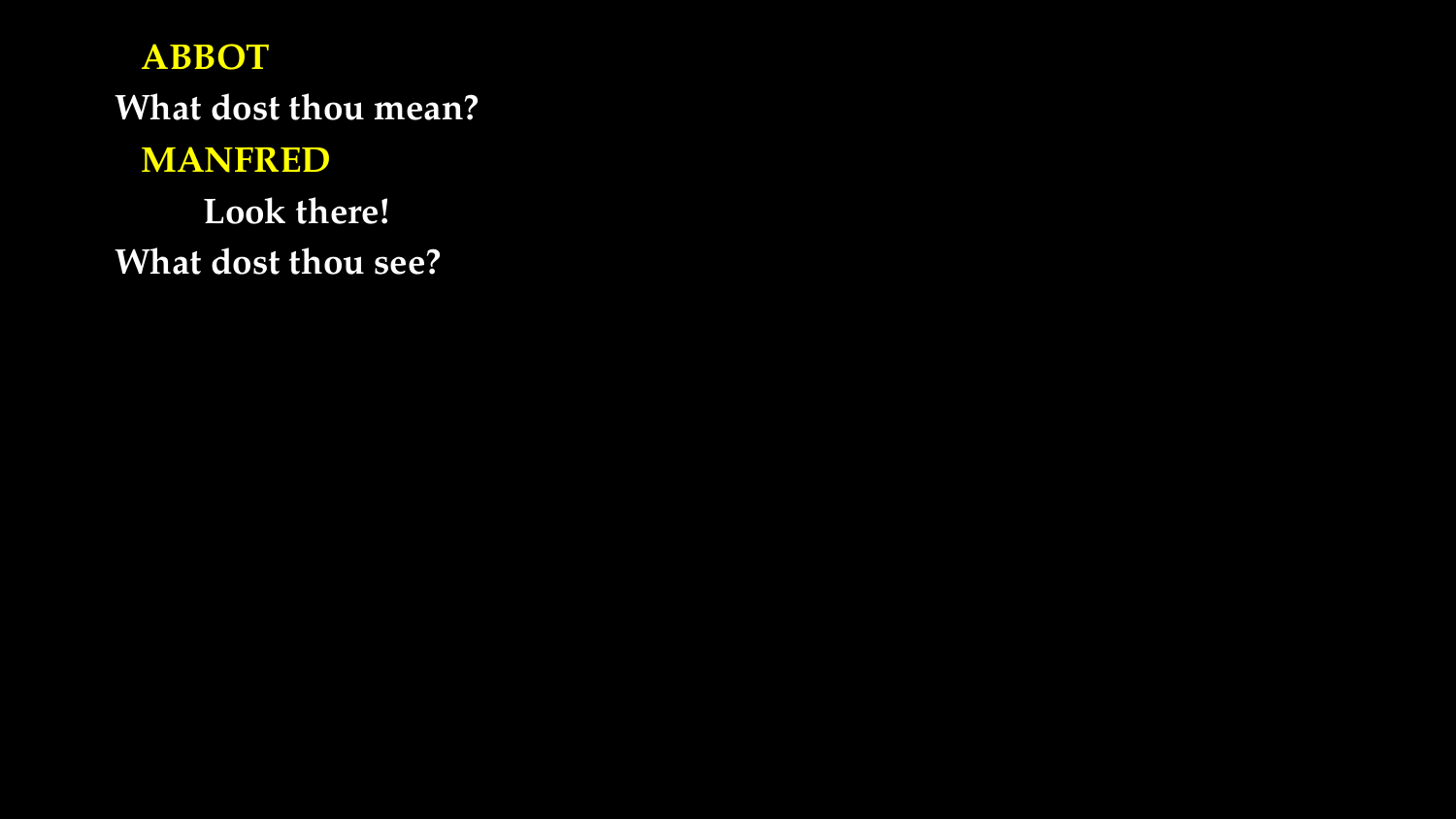

# ABBOT What dost thou mean? Manfred Look there! What dost thou see?